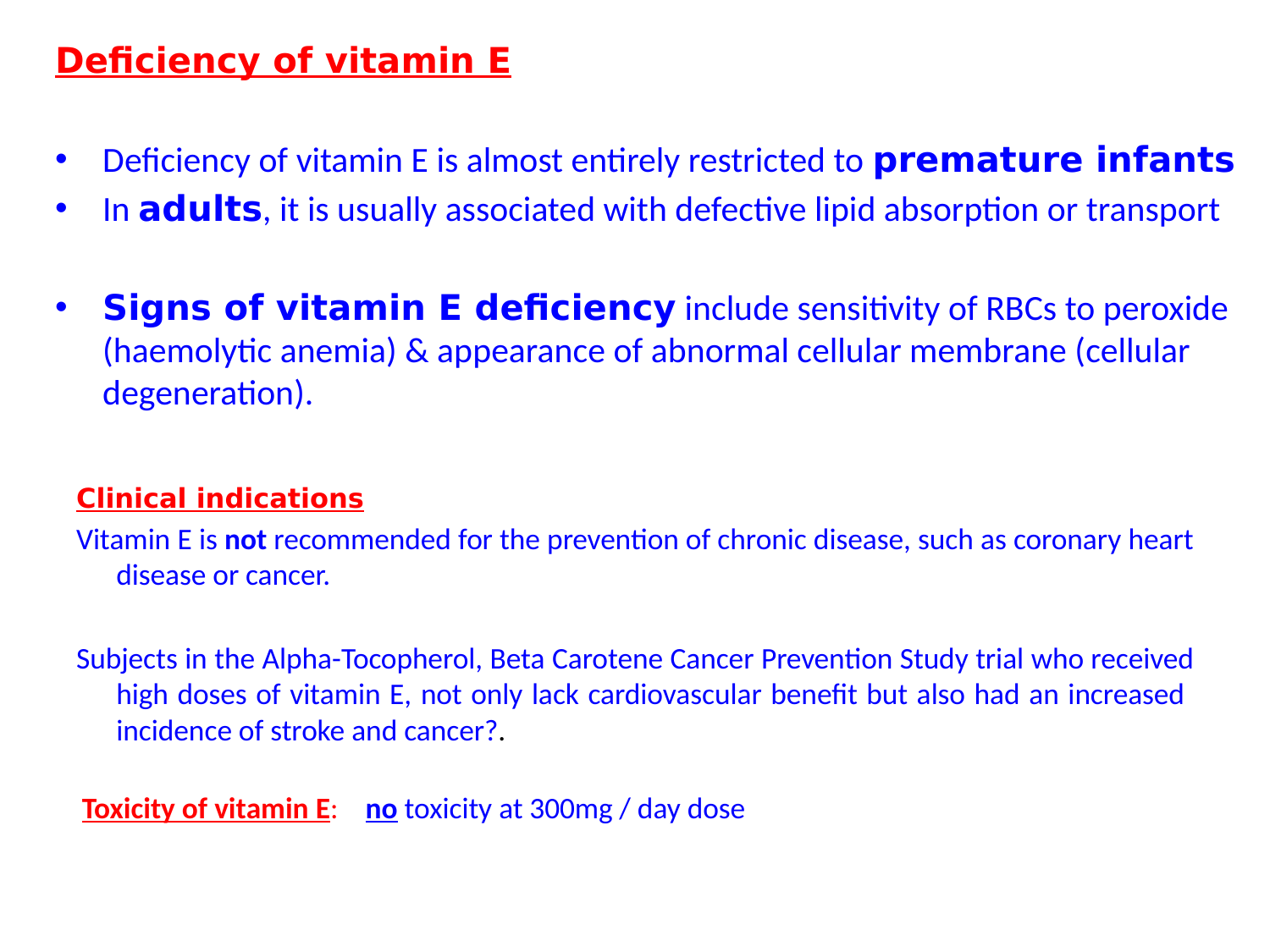

Deficiency of vitamin E

Deficiency of vitamin E is almost entirely restricted to premature infants
In adults, it is usually associated with defective lipid absorption or transport

Signs of vitamin E deficiency include sensitivity of RBCs to peroxide (haemolytic anemia) & appearance of abnormal cellular membrane (cellular degeneration).

Clinical indications
Vitamin E is not recommended for the prevention of chronic disease, such as coronary heart disease or cancer.

Subjects in the Alpha-Tocopherol, Beta Carotene Cancer Prevention Study trial who received high doses of vitamin E, not only lack cardiovascular benefit but also had an increased  incidence of stroke and cancer?.

 Toxicity of vitamin E:    no toxicity at 300mg / day dose